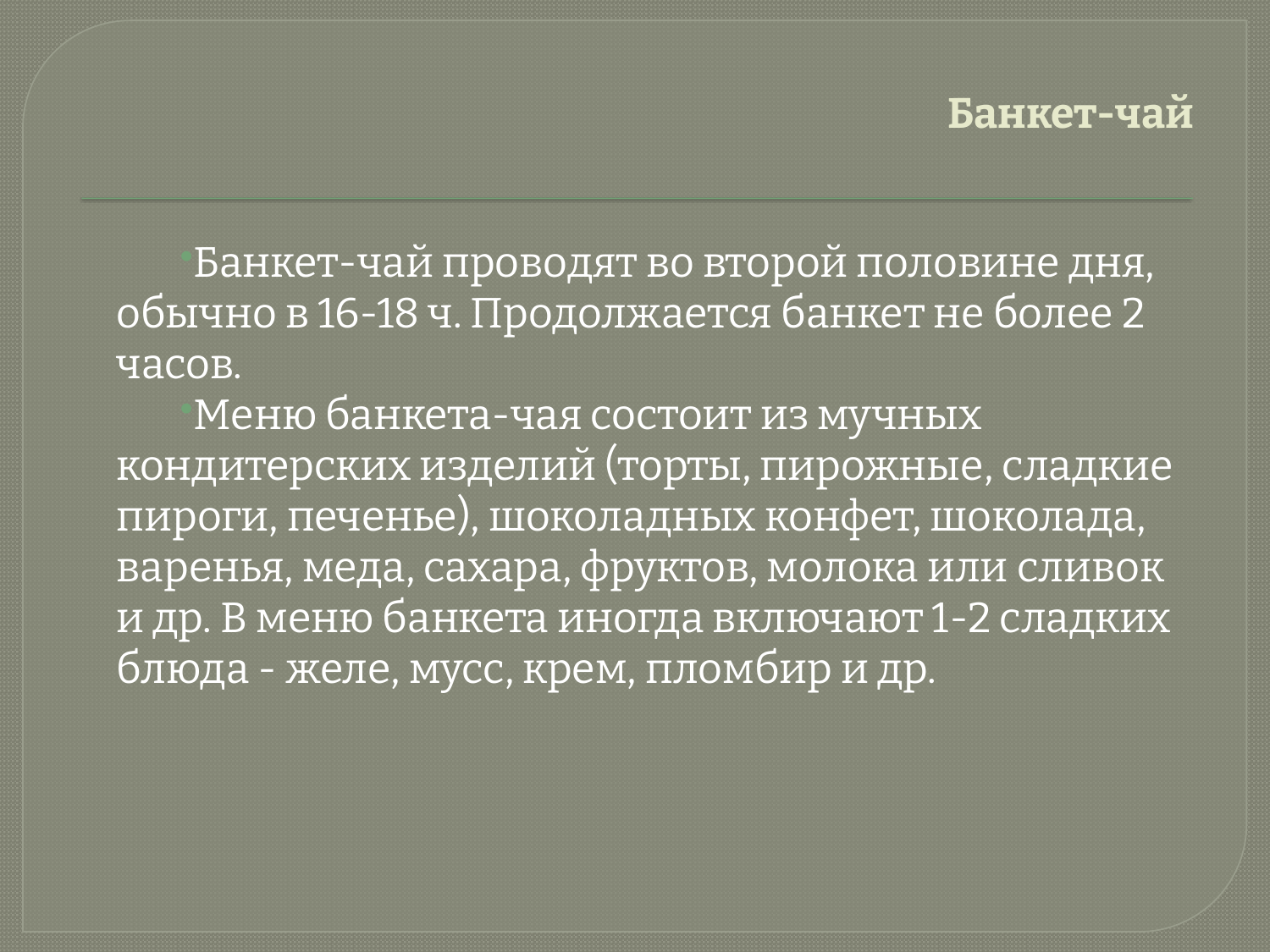

# Банкет-чай
Банкет-чай проводят во второй половине дня, обычно в 16-18 ч. Продолжается банкет не более 2 часов.
Меню банкета-чая состоит из мучных кондитерских изделий (торты, пирожные, сладкие пироги, печенье), шоколадных конфет, шоколада, варенья, меда, сахара, фруктов, молока или сливок и др. В меню банкета иногда включают 1-2 сладких блюда - желе, мусс, крем, пломбир и др.